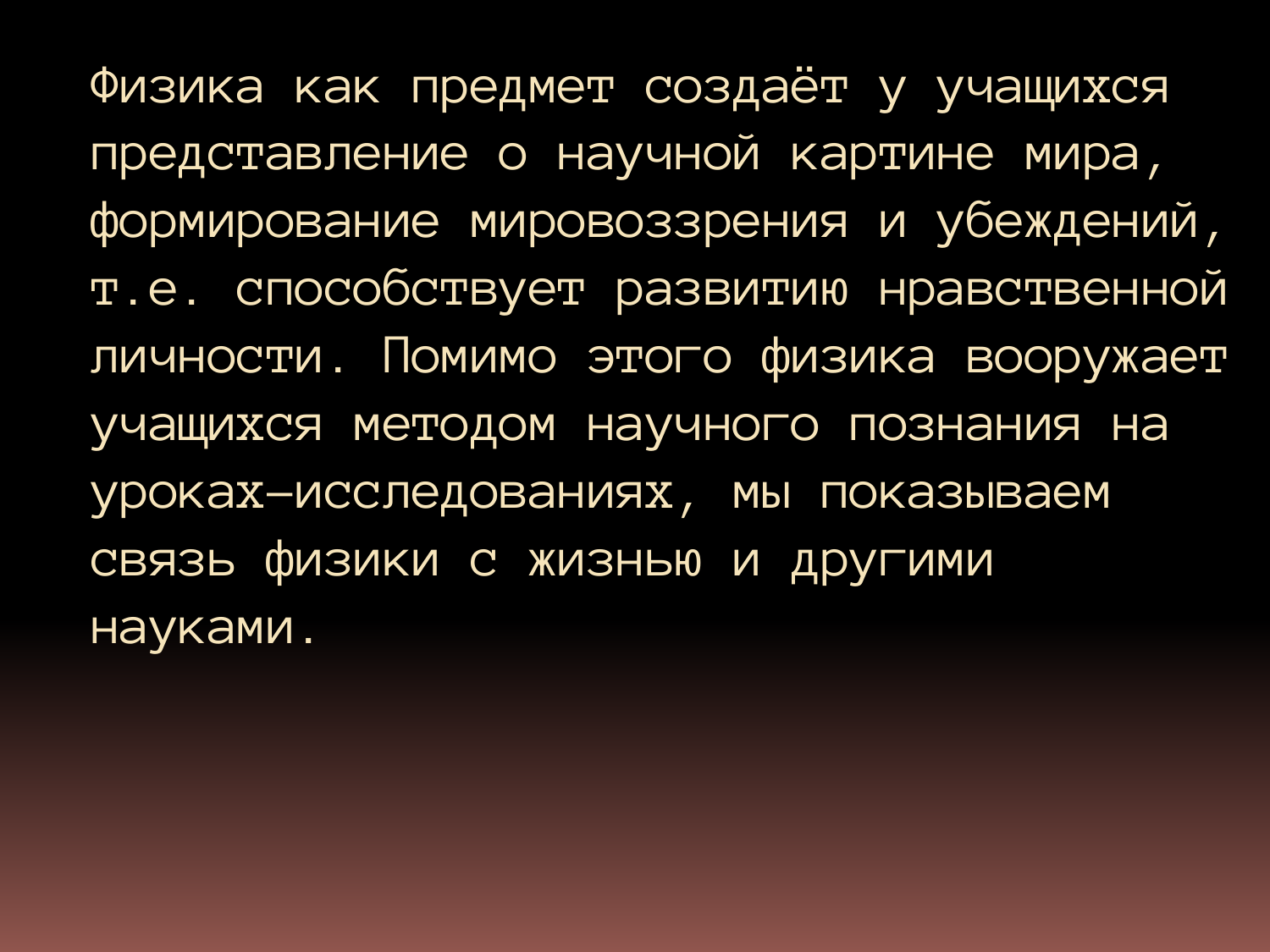

# Физика как предмет создаёт у учащихся представление о научной картине мира, формирование мировоззрения и убеждений, т.е. способствует развитию нравственной личности. Помимо этого физика вооружает учащихся методом научного познания на уроках-исследованиях, мы показываем связь физики с жизнью и другими науками.